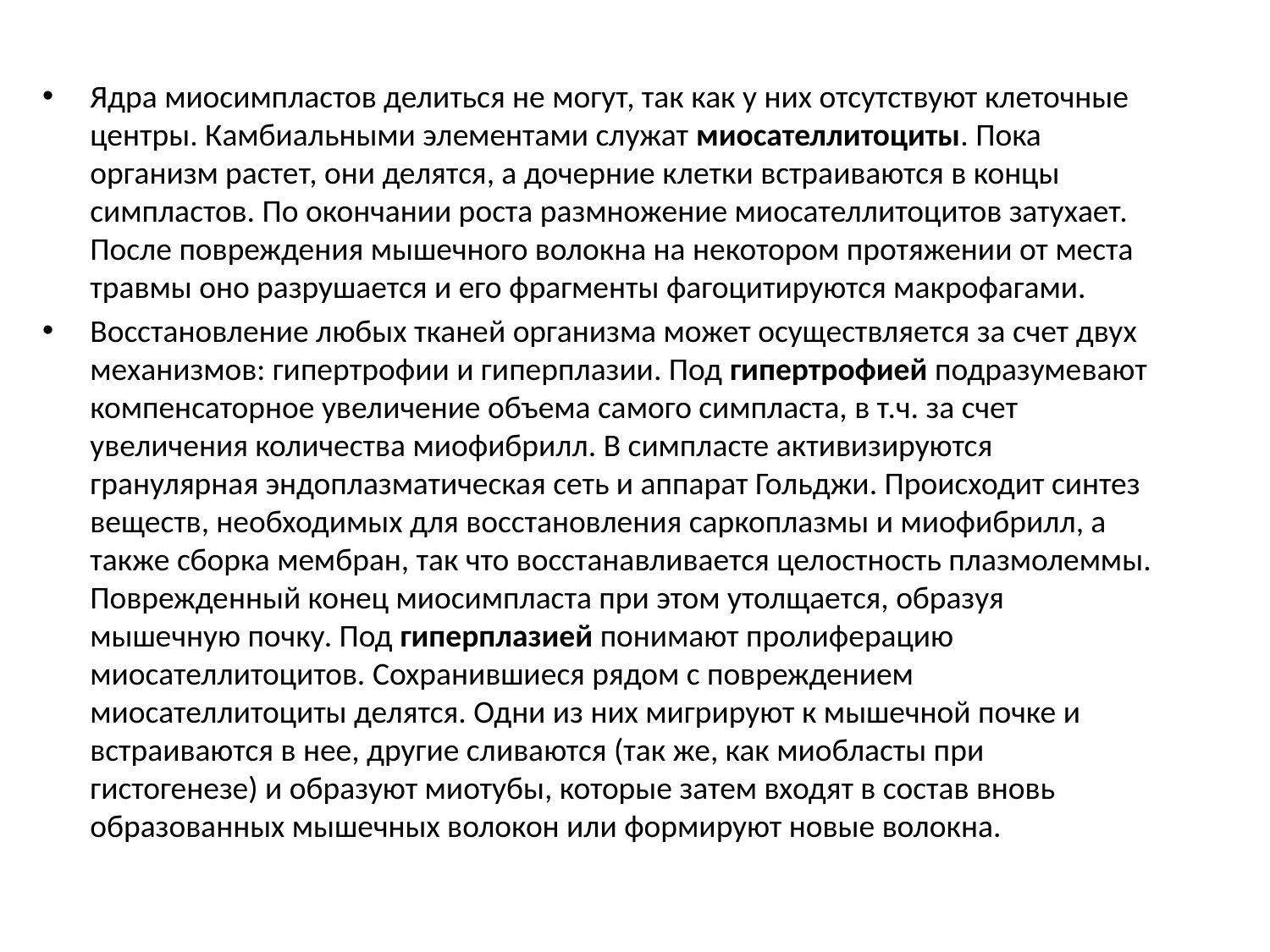

Ядра миосимпластов делиться не могут, так как у них отсутствуют клеточные центры. Камбиальными элементами служат миосателлитоциты. Пока организм растет, они делятся, а дочерние клетки встраиваются в концы симпластов. По окончании роста размножение миосателлитоцитов затухает. После повреждения мышечного волокна на некотором протяжении от места травмы оно разрушается и его фрагменты фагоцитируются макрофагами.
Восстановление любых тканей организма может осуществляется за счет двух механизмов: гипертрофии и гиперплазии. Под гипертрофией подразумевают компенсаторное увеличение объема самого симпласта, в т.ч. за счет увеличения количества миофибрилл. В симпласте активизируются гранулярная эндоплазматическая сеть и аппарат Гольджи. Происходит синтез веществ, необходимых для восстановления саркоплазмы и миофибрилл, а также сборка мембран, так что восстанавливается целостность плазмолеммы. Поврежденный конец миосимпласта при этом утолщается, образуя мышечную почку. Под гиперплазией понимают пролиферацию миосателлитоцитов. Сохранившиеся рядом с повреждением миосателлитоциты делятся. Одни из них мигрируют к мышечной почке и встраиваются в нее, другие сливаются (так же, как миобласты при гистогенезе) и образуют миотубы, которые затем входят в состав вновь образованных мышечных волокон или формируют новые волокна.